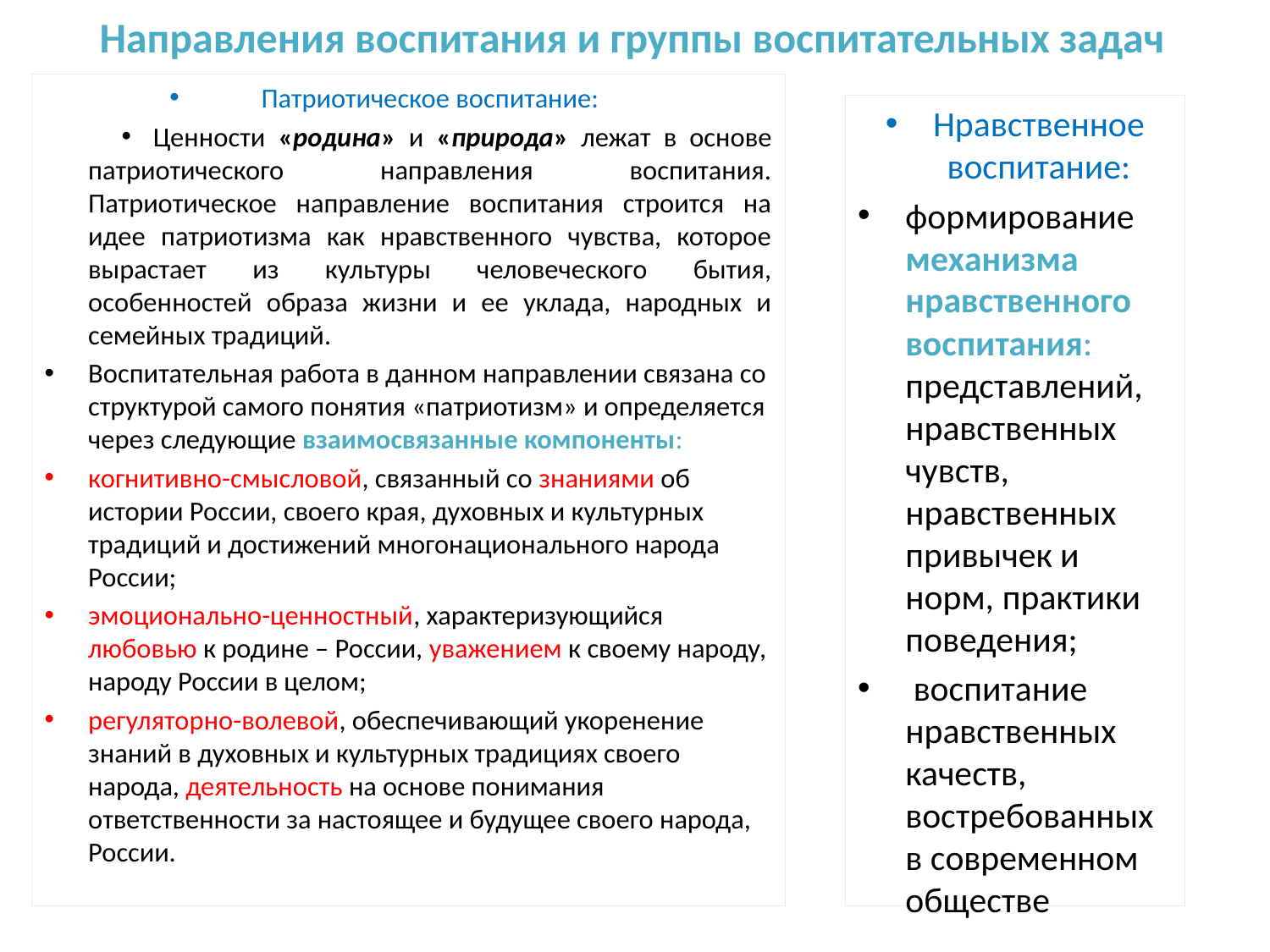

# Направления воспитания и группы воспитательных задач
Патриотическое воспитание:
Ценности «родина» и «природа» лежат в основе патриотического направления воспитания. Патриотическое направление воспитания строится на идее патриотизма как нравственного чувства, которое вырастает из культуры человеческого бытия, особенностей образа жизни и ее уклада, народных и семейных традиций.
Воспитательная работа в данном направлении связана со структурой самого понятия «патриотизм» и определяется через следующие взаимосвязанные компоненты:
когнитивно-смысловой, связанный со знаниями об истории России, своего края, духовных и культурных традиций и достижений многонационального народа России;
эмоционально-ценностный, характеризующийся любовью к родине – России, уважением к своему народу, народу России в целом;
регуляторно-волевой, обеспечивающий укоренение знаний в духовных и культурных традициях своего народа, деятельность на основе понимания ответственности за настоящее и будущее своего народа, России.
Нравственное воспитание:
формирование механизма нравственного воспитания: представлений, нравственных чувств, нравственных привычек и норм, практики поведения;
 воспитание нравственных качеств, востребованных в современном обществе